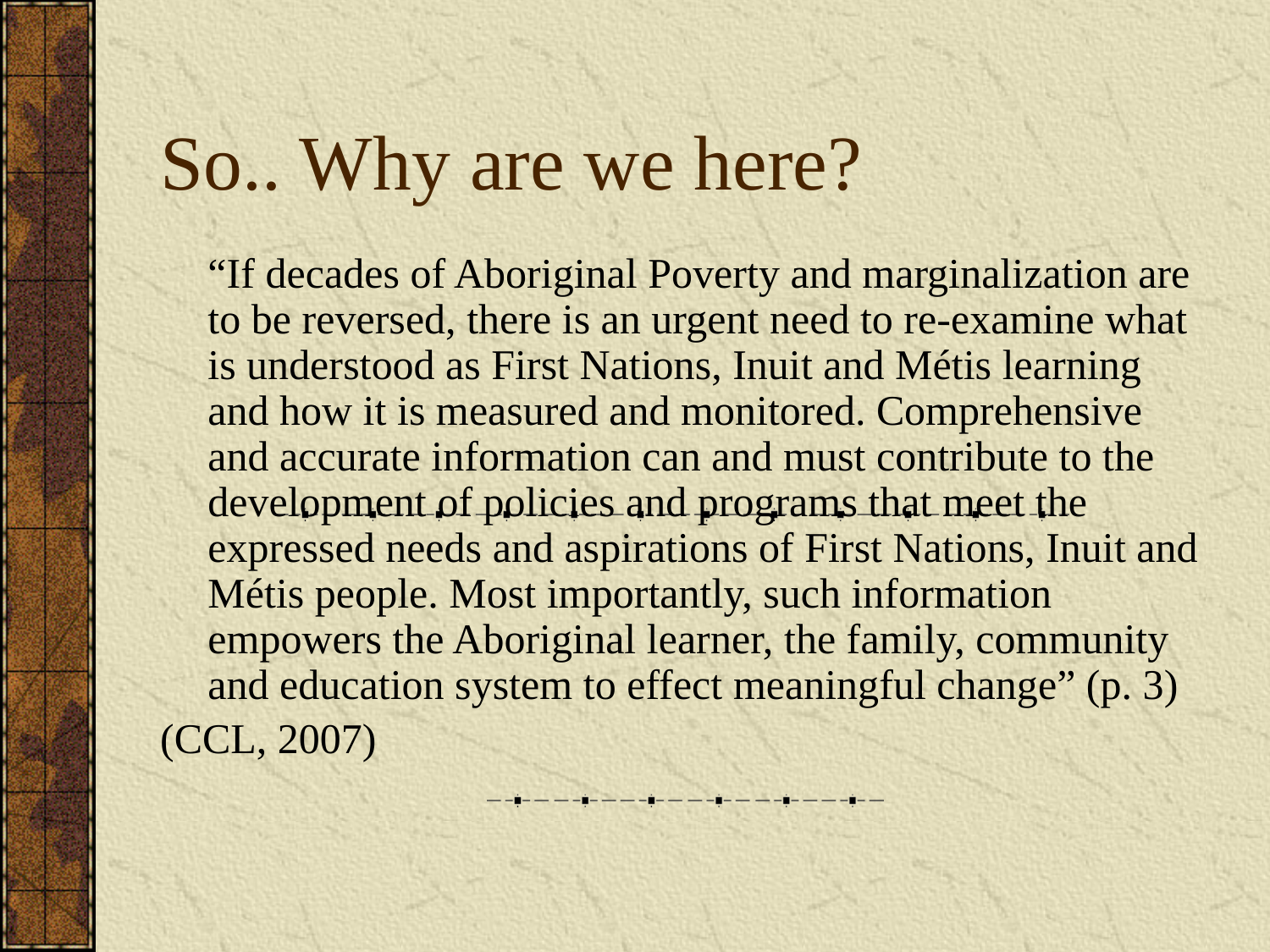

So.. Why are we here?
	“If decades of Aboriginal Poverty and marginalization are to be reversed, there is an urgent need to re-examine what is understood as First Nations, Inuit and Métis learning and how it is measured and monitored. Comprehensive and accurate information can and must contribute to the development of policies and programs that meet the expressed needs and aspirations of First Nations, Inuit and Métis people. Most importantly, such information empowers the Aboriginal learner, the family, community and education system to effect meaningful change” (p. 3)
(CCL, 2007)